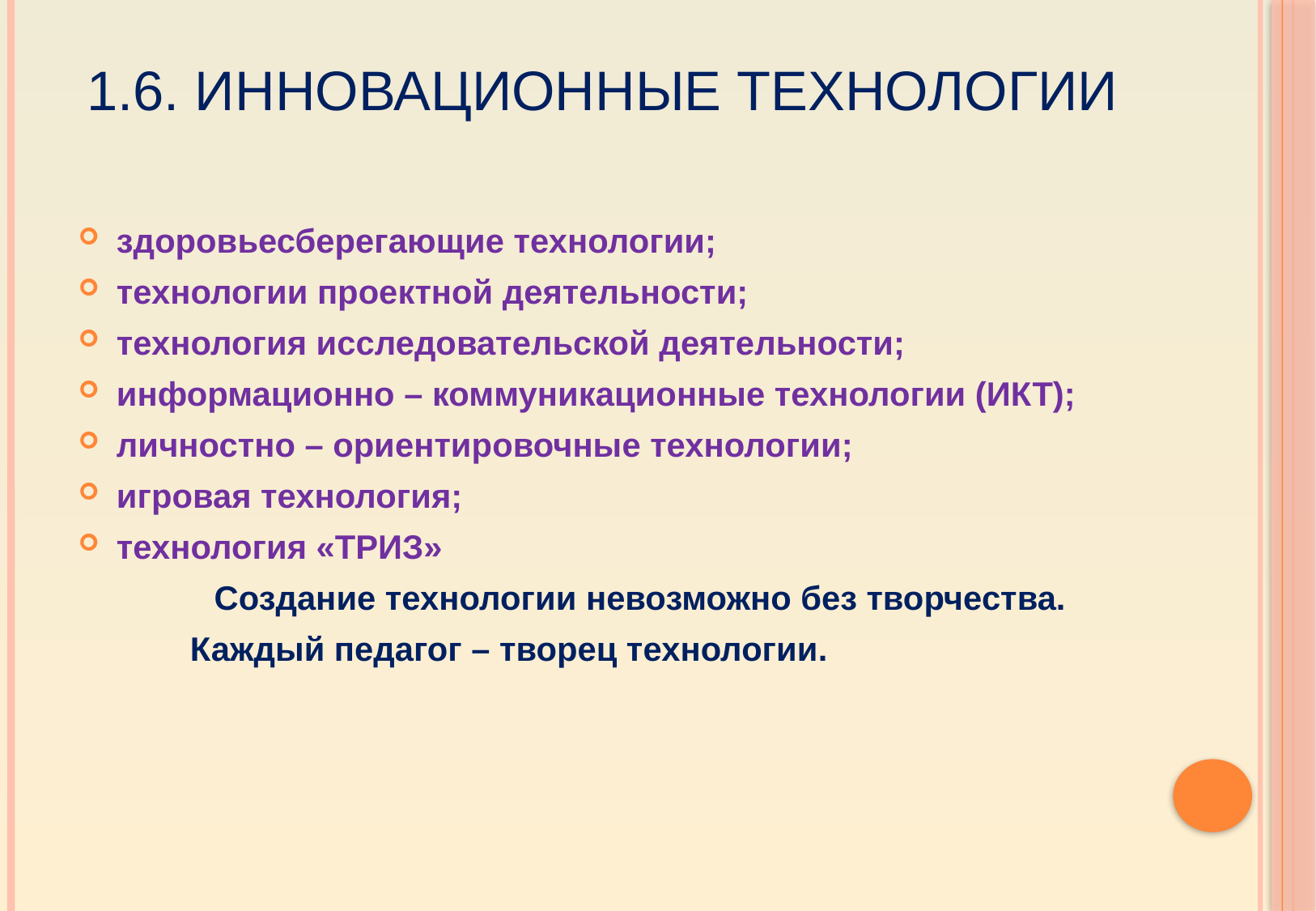

# 1.6. инновационные технологии
здоровьесберегающие технологии;
технологии проектной деятельности;
технология исследовательской деятельности;
информационно – коммуникационные технологии (ИКТ);
личностно – ориентировочные технологии;
игровая технология;
технология «ТРИЗ»
        Создание технологии невозможно без творчества.
            Каждый педагог – творец технологии.